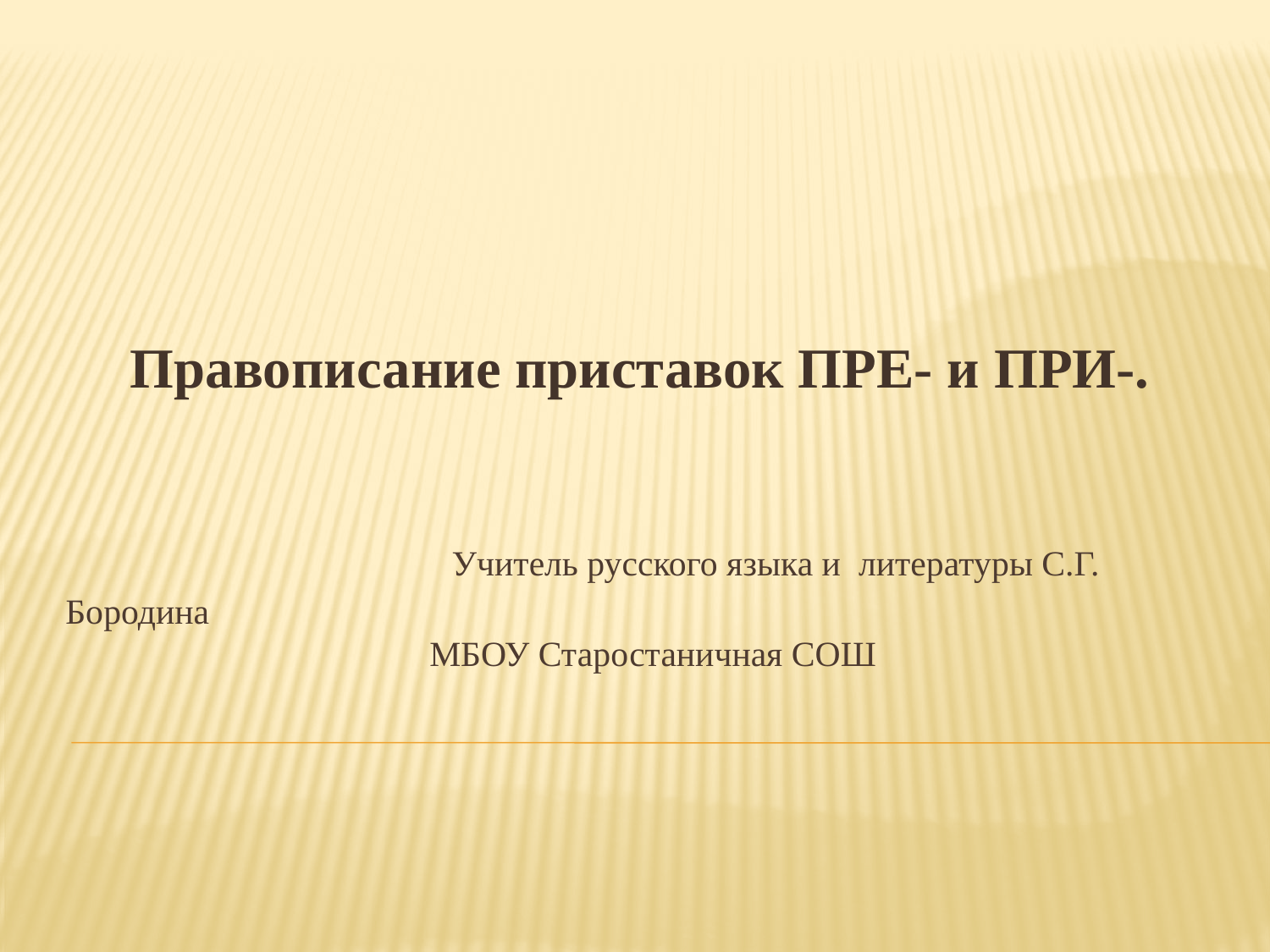

Правописание приставок ПРЕ- и ПРИ-.
# Учитель русского языка и  литературы С.Г. Бородина МБОУ Старостаничная СОШ